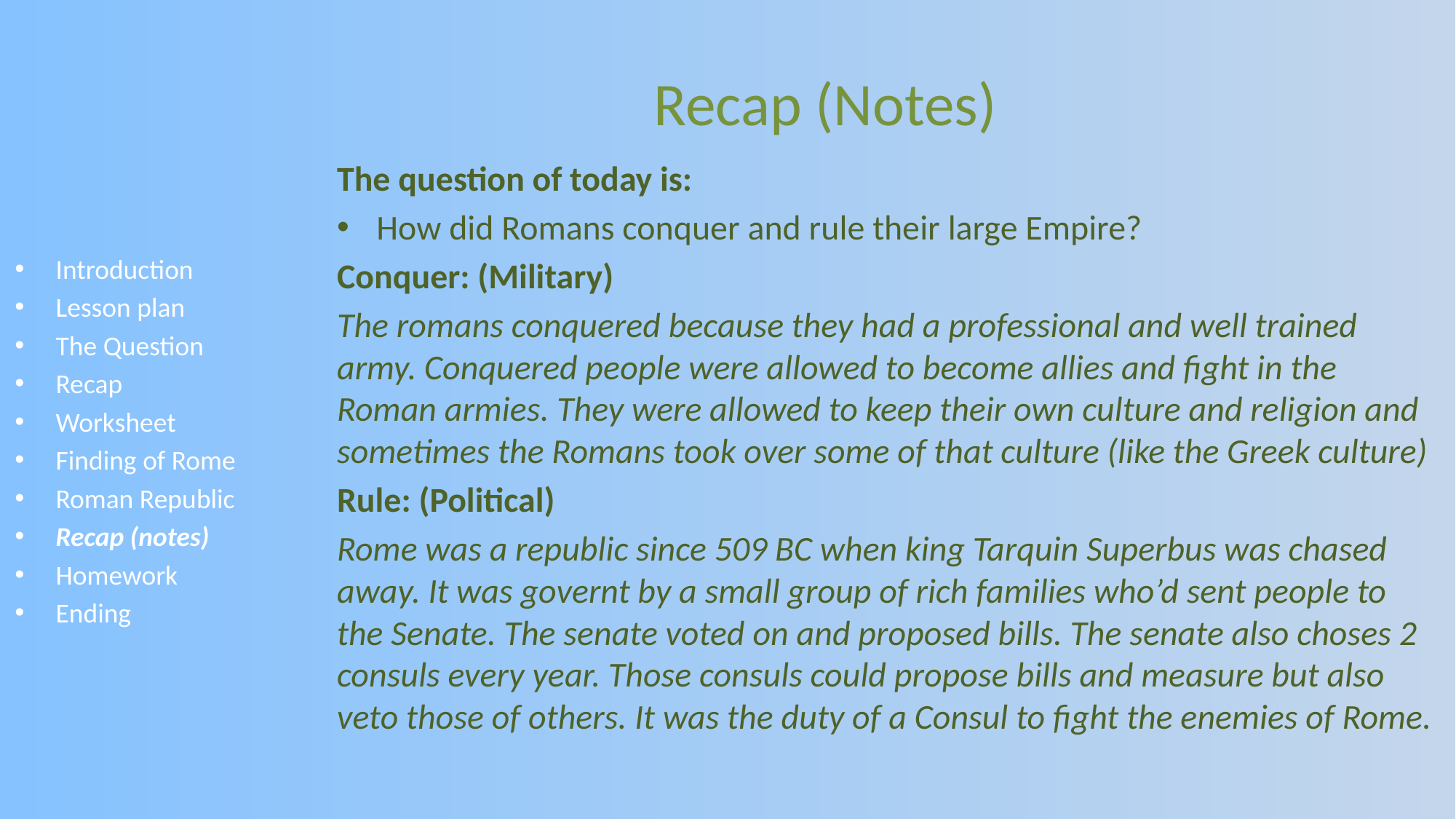

Recap (Notes)
The question of today is:
How did Romans conquer and rule their large Empire?
Conquer: (Military)
The romans conquered because they had a professional and well trained army. Conquered people were allowed to become allies and fight in the Roman armies. They were allowed to keep their own culture and religion and sometimes the Romans took over some of that culture (like the Greek culture)
Rule: (Political)
Rome was a republic since 509 BC when king Tarquin Superbus was chased away. It was governt by a small group of rich families who’d sent people to the Senate. The senate voted on and proposed bills. The senate also choses 2 consuls every year. Those consuls could propose bills and measure but also veto those of others. It was the duty of a Consul to fight the enemies of Rome.

Introduction
Lesson plan
The Question
Recap
Worksheet
Finding of Rome
Roman Republic
Recap (notes)
Homework
Ending